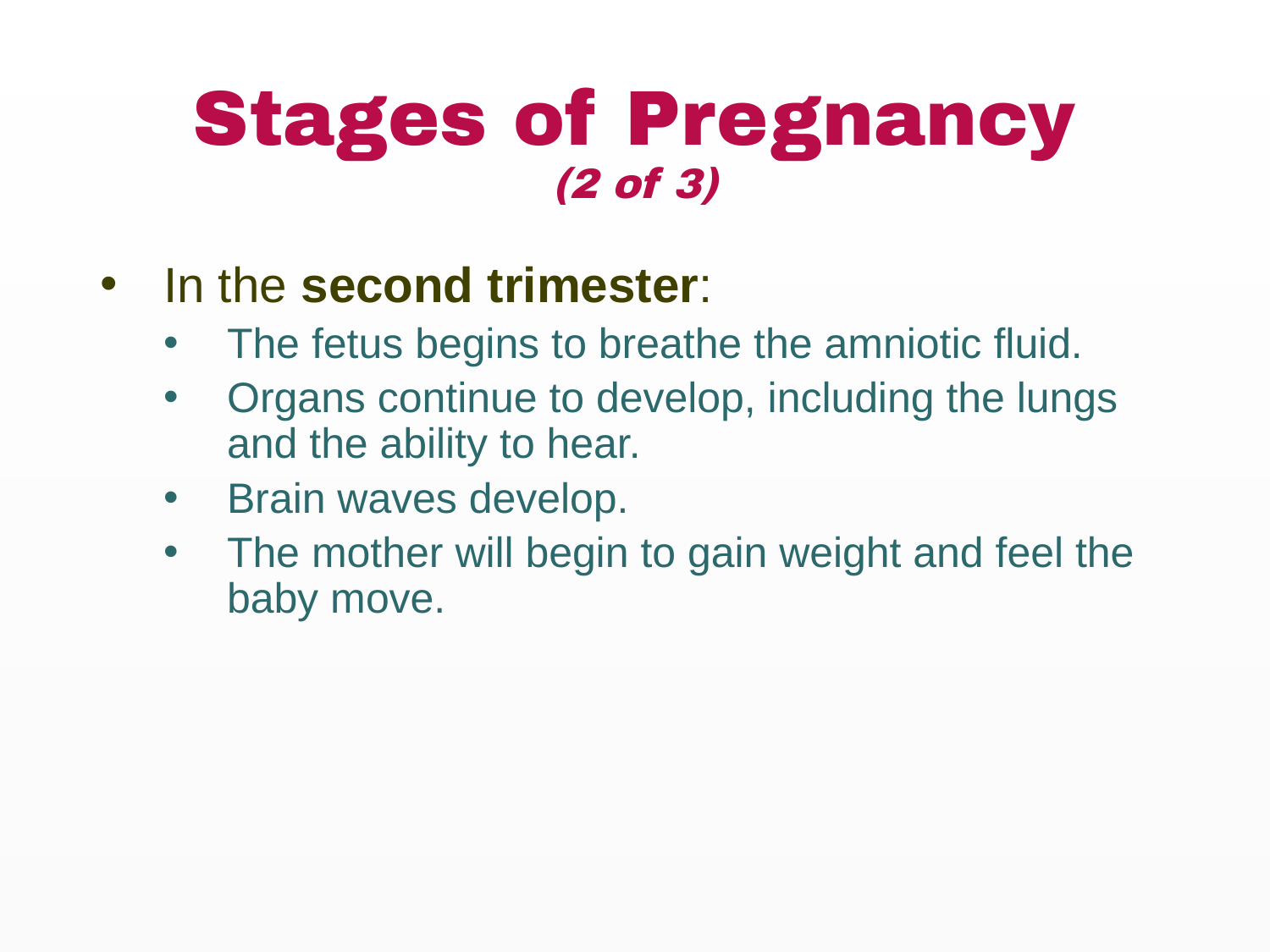

# Stages of Pregnancy (2 of 3)
In the second trimester:
The fetus begins to breathe the amniotic fluid.
Organs continue to develop, including the lungs and the ability to hear.
Brain waves develop.
The mother will begin to gain weight and feel the baby move.